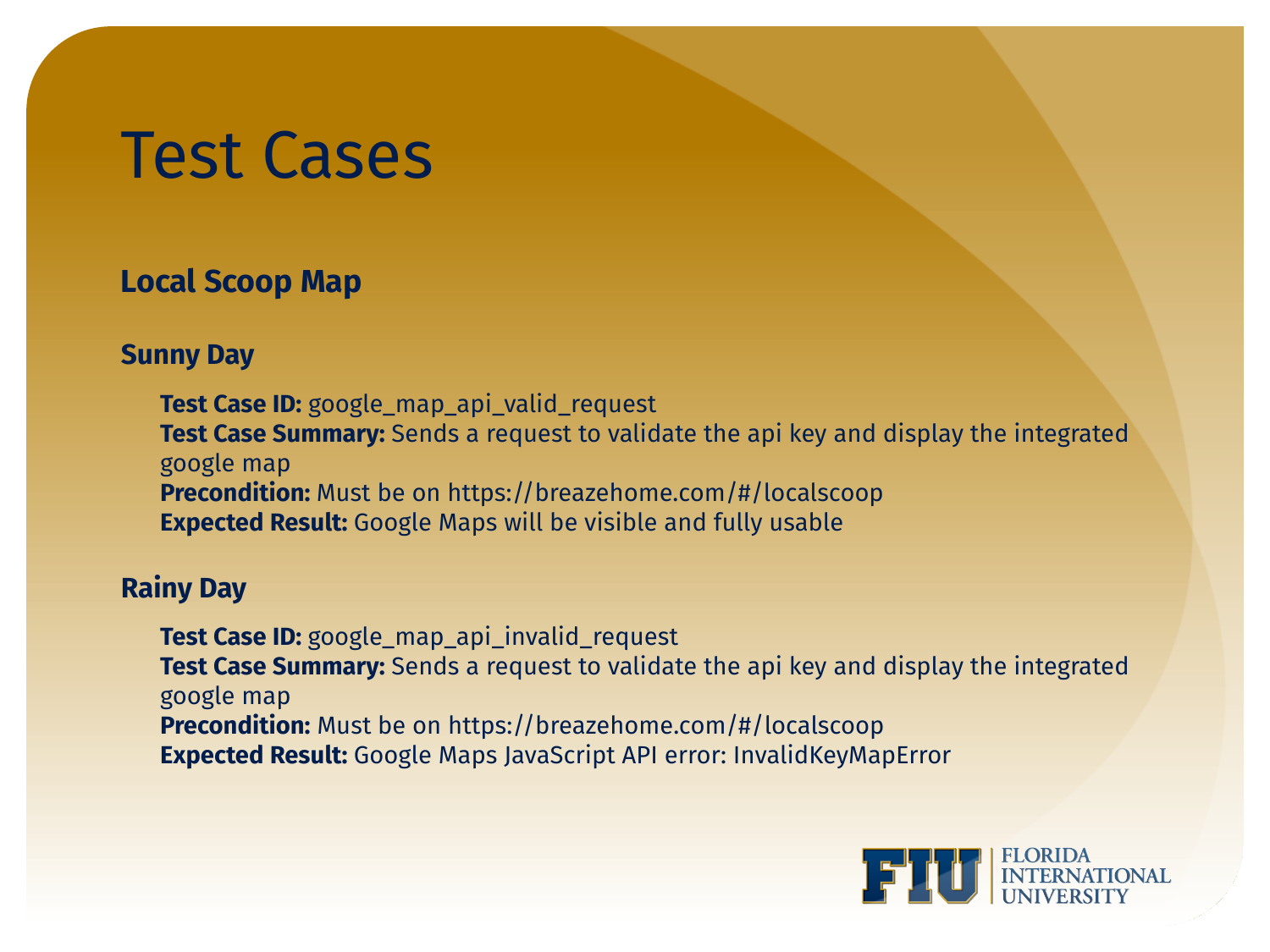

# Test Cases
Local Scoop Map

Sunny Day
Test Case ID: google_map_api_valid_request
Test Case Summary: Sends a request to validate the api key and display the integrated google map
Precondition: Must be on https://breazehome.com/#/localscoop
Expected Result: Google Maps will be visible and fully usable

Rainy Day
Test Case ID: google_map_api_invalid_request
Test Case Summary: Sends a request to validate the api key and display the integrated google map
Precondition: Must be on https://breazehome.com/#/localscoop
Expected Result: Google Maps JavaScript API error: InvalidKeyMapError